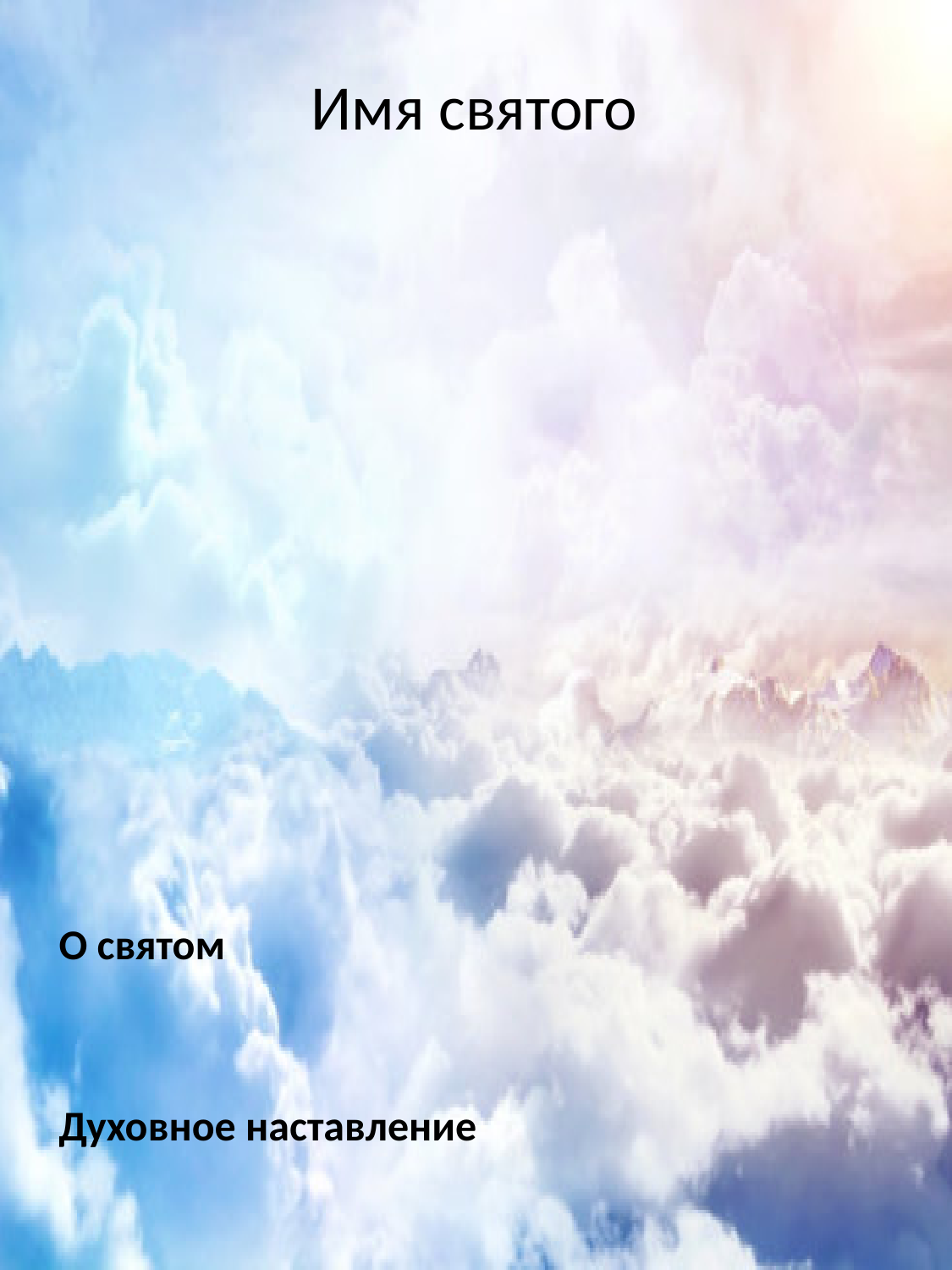

# Имя святого

О святом
Духовное наставление